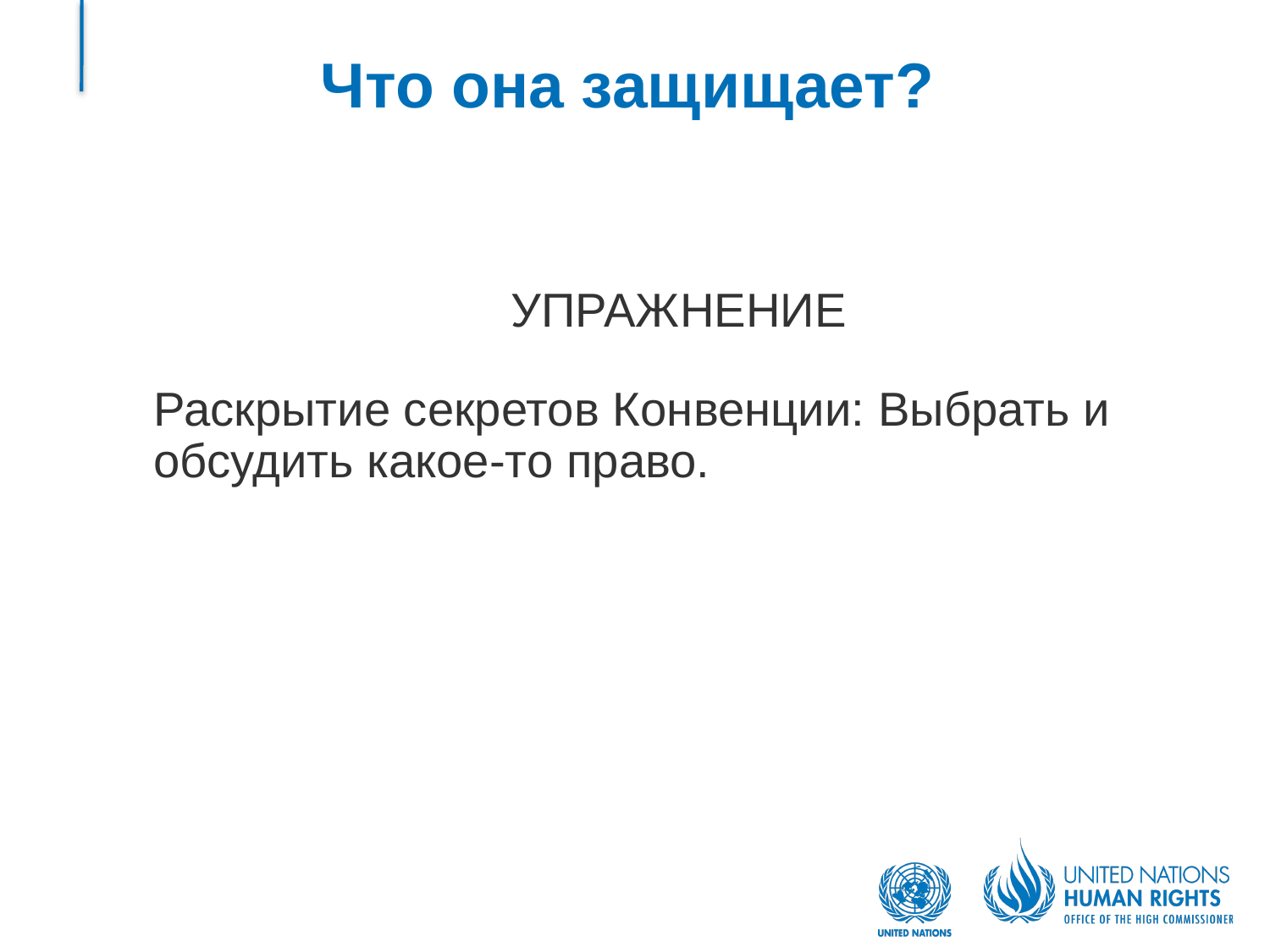

# Что она защищает?

УПРАЖНЕНИЕ

Раскрытие секретов Конвенции: Выбрать и обсудить какое-то право.